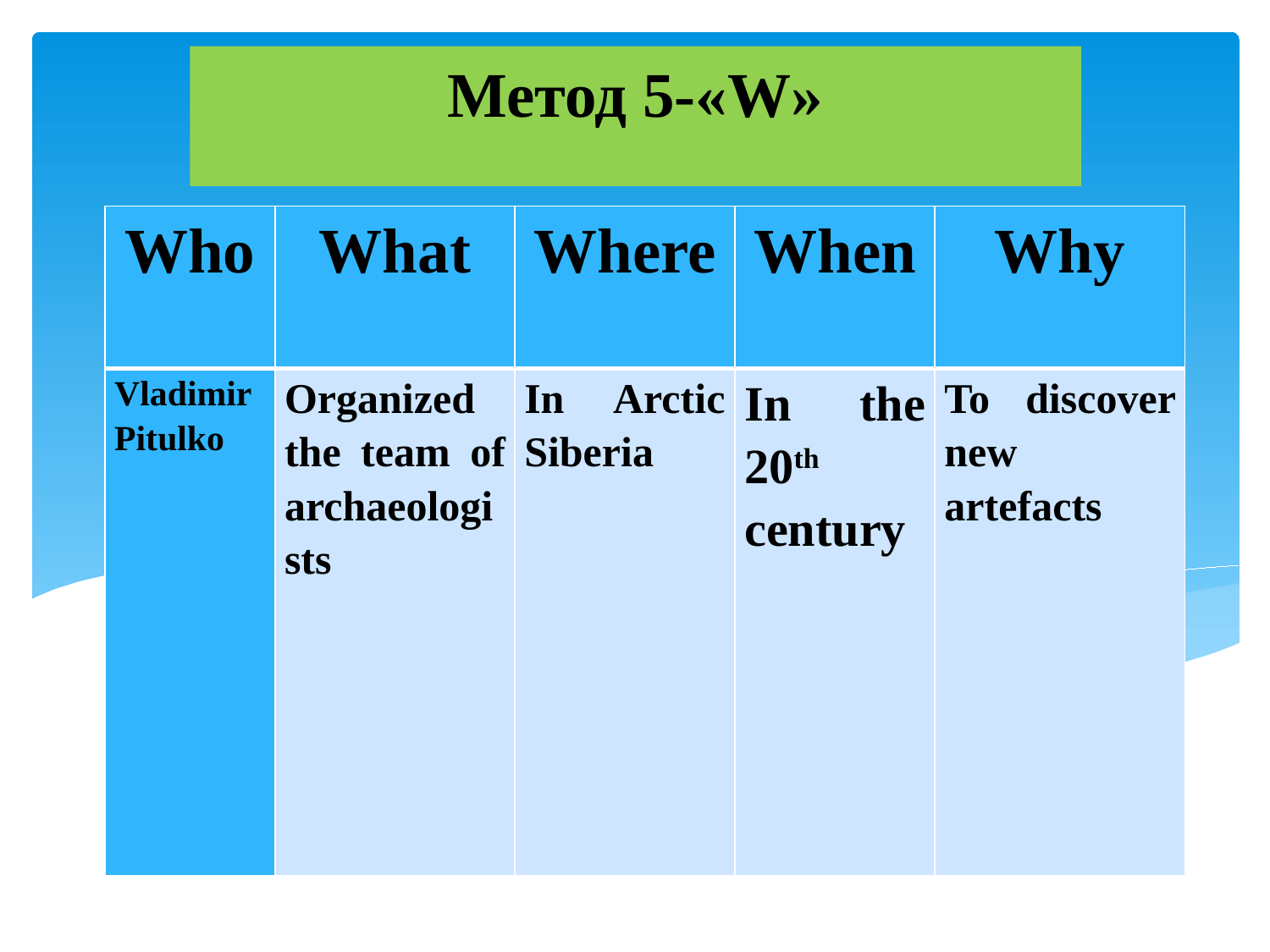

Метод 5-«W»

#
| Who | What | Where | When | Why |
| --- | --- | --- | --- | --- |
| Vladimir Pitulko | Organized the team of archaeologists | In Arctic Siberia | In the 20th century | To discover new artefacts |